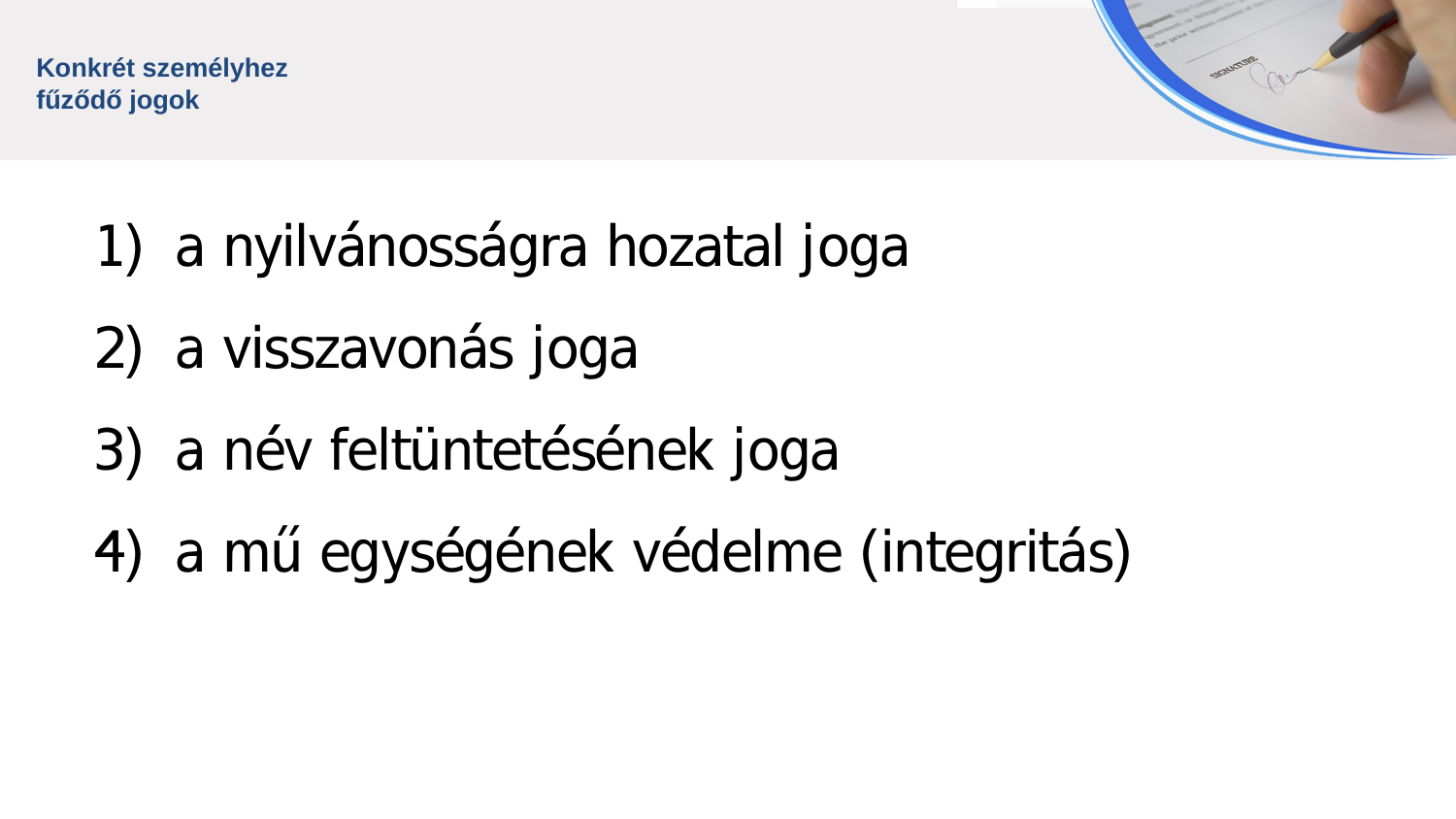

Konkrét személyhez
   fűződő jogok

a nyilvánosságra hozatal joga
a visszavonás joga
a név feltüntetésének joga
a mű egységének védelme (integritás)